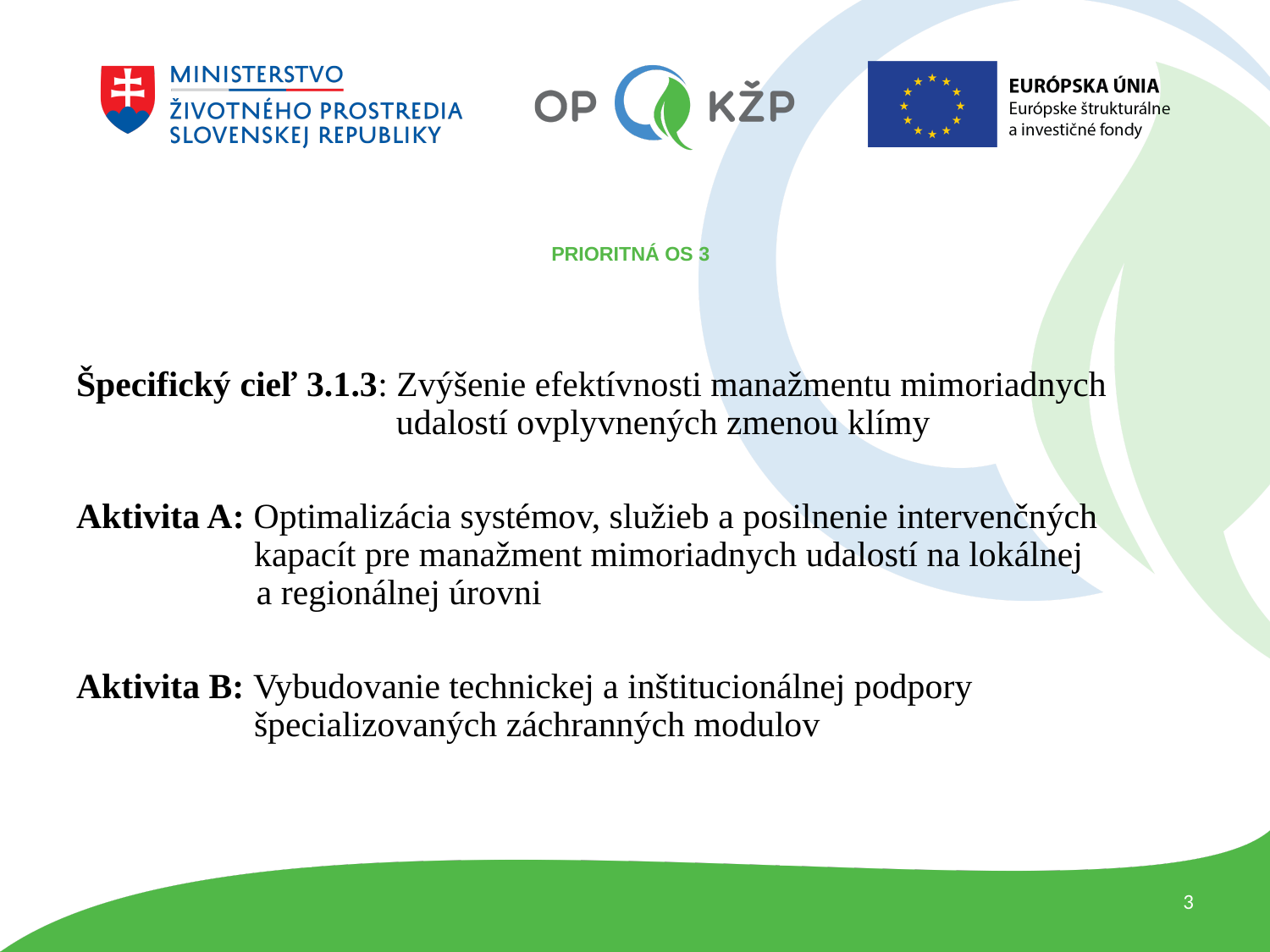

# PRIORITNÁ OS 3
Špecifický cieľ 3.1.3: Zvýšenie efektívnosti manažmentu mimoriadnych
                                    udalostí ovplyvnených zmenou klímy

Aktivita A: Optimalizácia systémov, služieb a posilnenie intervenčných
                    kapacít pre manažment mimoriadnych udalostí na lokálnej                      	      a regionálnej úrovni

Aktivita B: Vybudovanie technickej a inštitucionálnej podpory
                    špecializovaných záchranných modulov
3